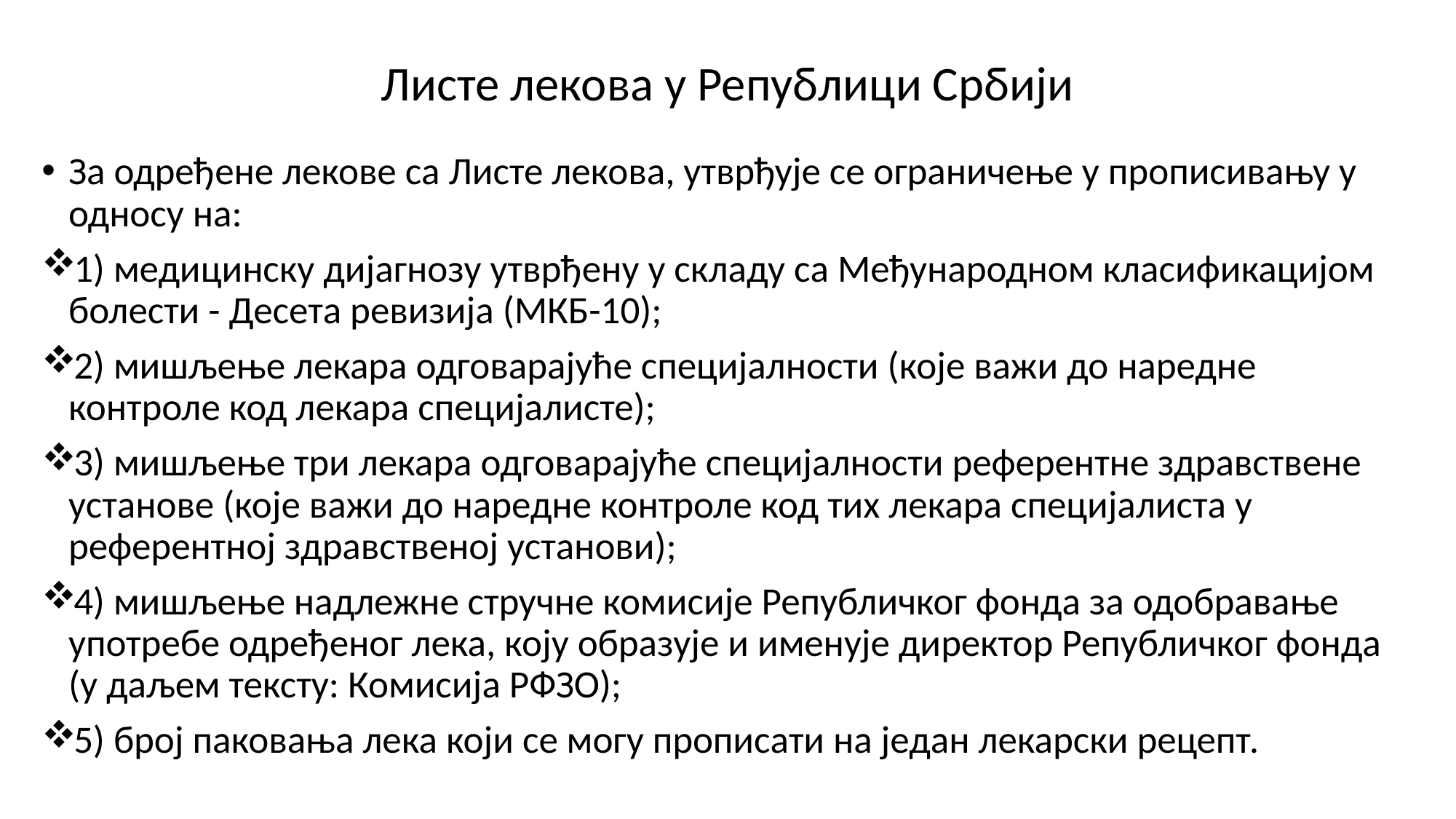

# Листе лекова у Републици Србији
За одређене лекове са Листе лекова, утврђује се ограничење у прописивању у односу на:
1) медицинску дијагнозу утврђену у складу са Међународном класификацијом болести - Десета ревизија (МКБ-10);
2) мишљење лекара одговарајуће специјалности (које важи до наредне контроле код лекара специјалисте);
3) мишљење три лекара одговарајуће специјалности референтне здравствене установе (које важи до наредне контроле код тих лекара специјалиста у референтној здравственој установи);
4) мишљење надлежне стручне комисије Републичког фонда за одобравање употребе одређеног лека, коју образује и именује директор Републичког фонда (у даљем тексту: Комисија РФЗО);
5) број паковања лека који се могу прописати на један лекарски рецепт.